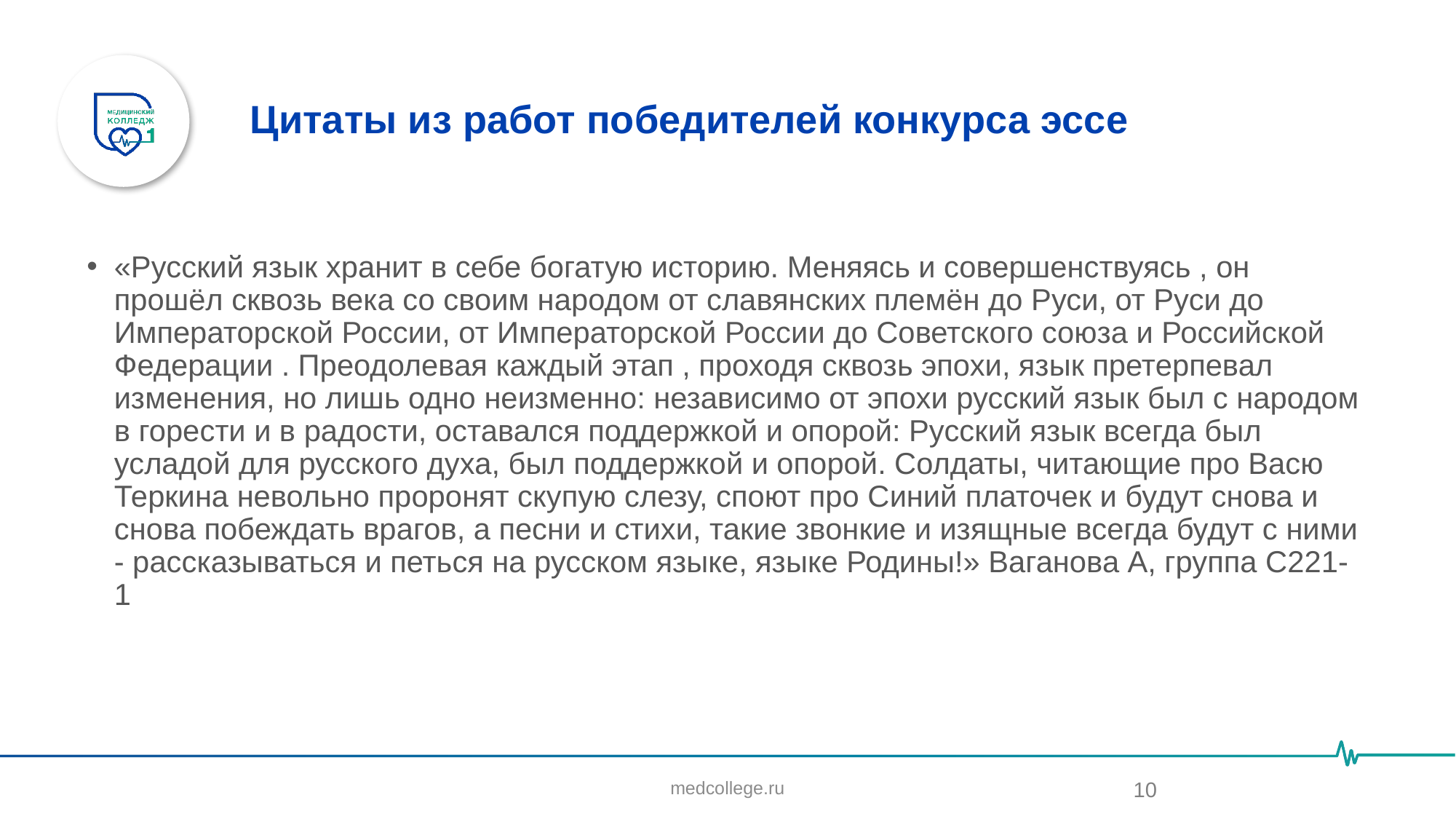

# Цитаты из работ победителей конкурса эссе
«Русский язык хранит в себе богатую историю. Меняясь и совершенствуясь , он прошёл сквозь века со своим народом от славянских племён до Руси, от Руси до Императорской России, от Императорской России до Советского союза и Российской Федерации . Преодолевая каждый этап , проходя сквозь эпохи, язык претерпевал изменения, но лишь одно неизменно: независимо от эпохи русский язык был с народом в горести и в радости, оставался поддержкой и опорой: Русский язык всегда был усладой для русского духа, был поддержкой и опорой. Солдаты, читающие про Васю Теркина невольно проронят скупую слезу, споют про Синий платочек и будут снова и снова побеждать врагов, а песни и стихи, такие звонкие и изящные всегда будут с ними - рассказываться и петься на русском языке, языке Родины!» Ваганова А, группа С221-1
10
medcollege.ru